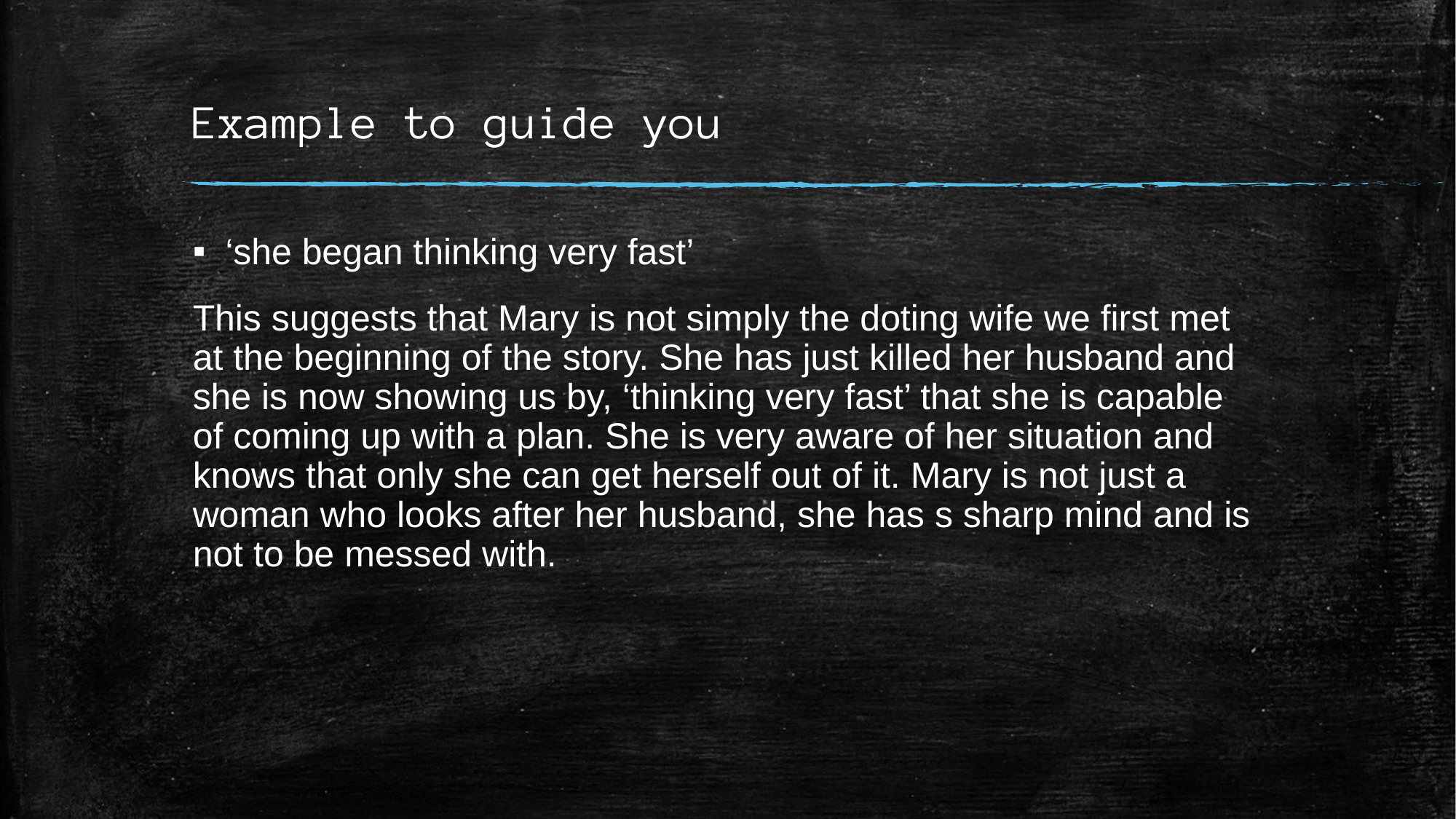

# Example to guide you
‘she began thinking very fast’
This suggests that Mary is not simply the doting wife we first met at the beginning of the story. She has just killed her husband and she is now showing us by, ‘thinking very fast’ that she is capable of coming up with a plan. She is very aware of her situation and knows that only she can get herself out of it. Mary is not just a woman who looks after her husband, she has s sharp mind and is not to be messed with.